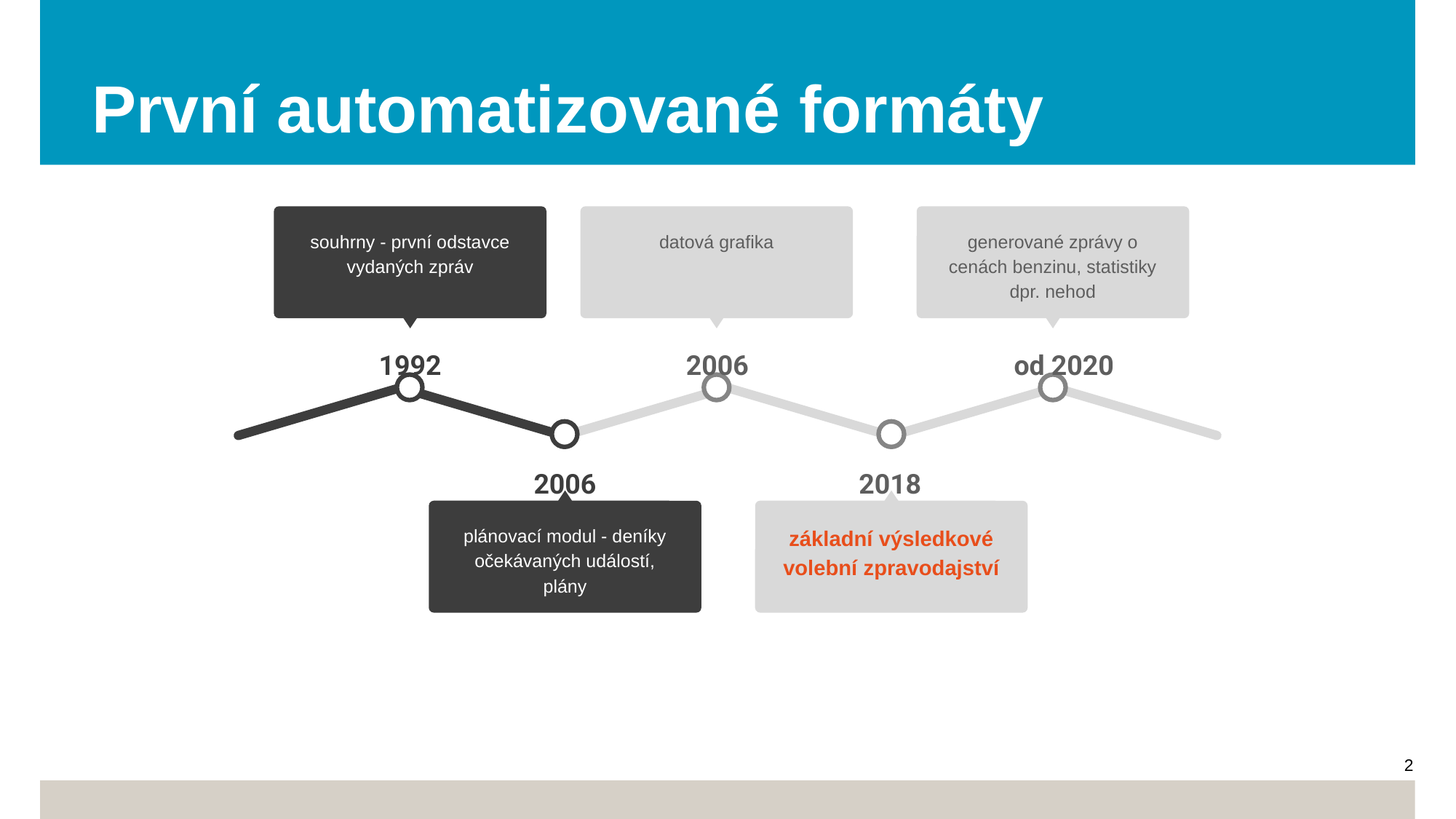

# První automatizované formáty

souhrny - první odstavce vydaných zpráv

1992

datová grafika

2006

generované zprávy o cenách benzinu, statistiky dpr. nehod

od 2020

2006

plánovací modul - deníky očekávaných událostí, plány

2018

základní výsledkové volební zpravodajství
2